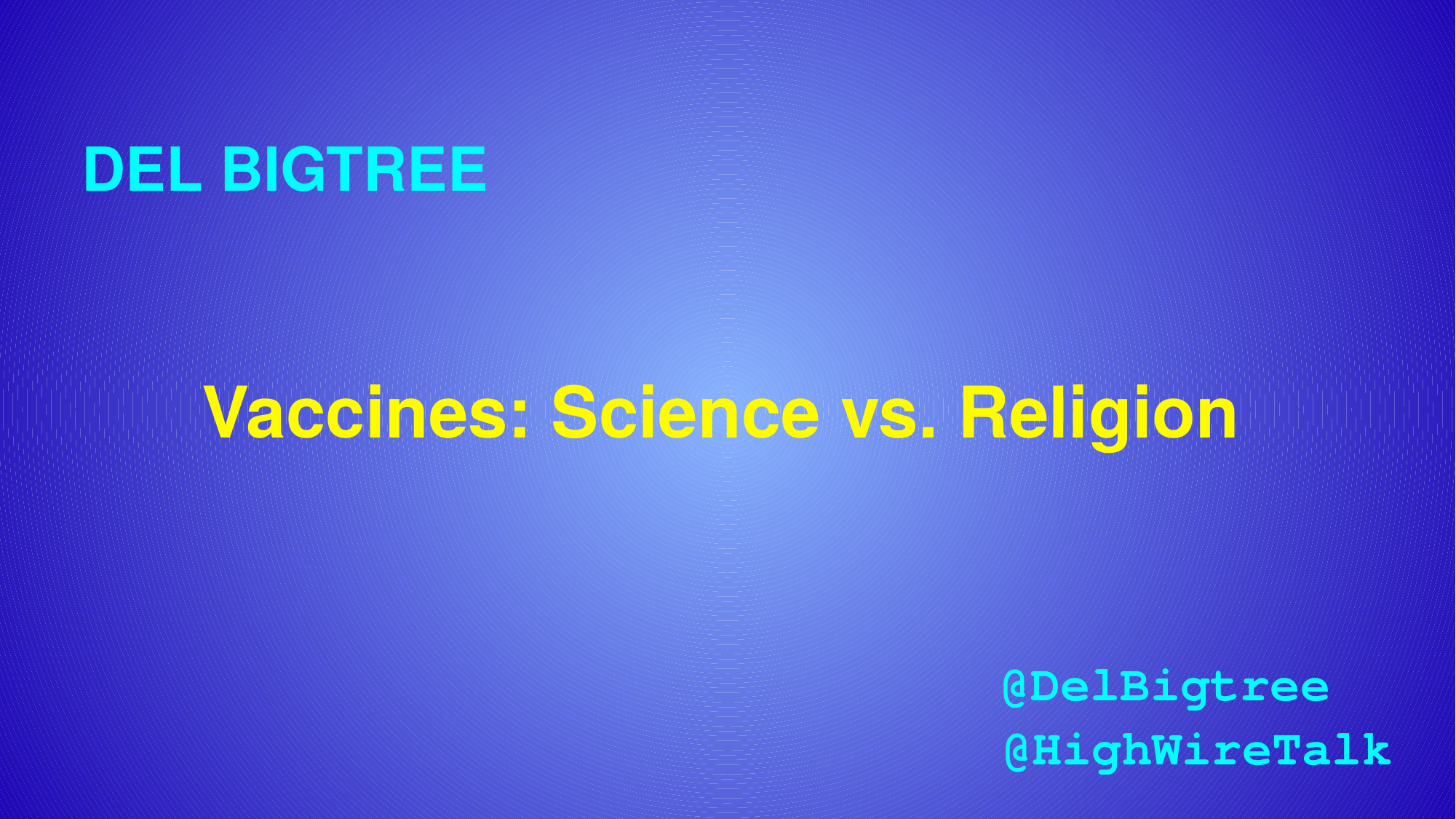

1
DEL BIGTREE
Vaccines: Science vs. Religion
@DelBigtree
@HighWireTalk